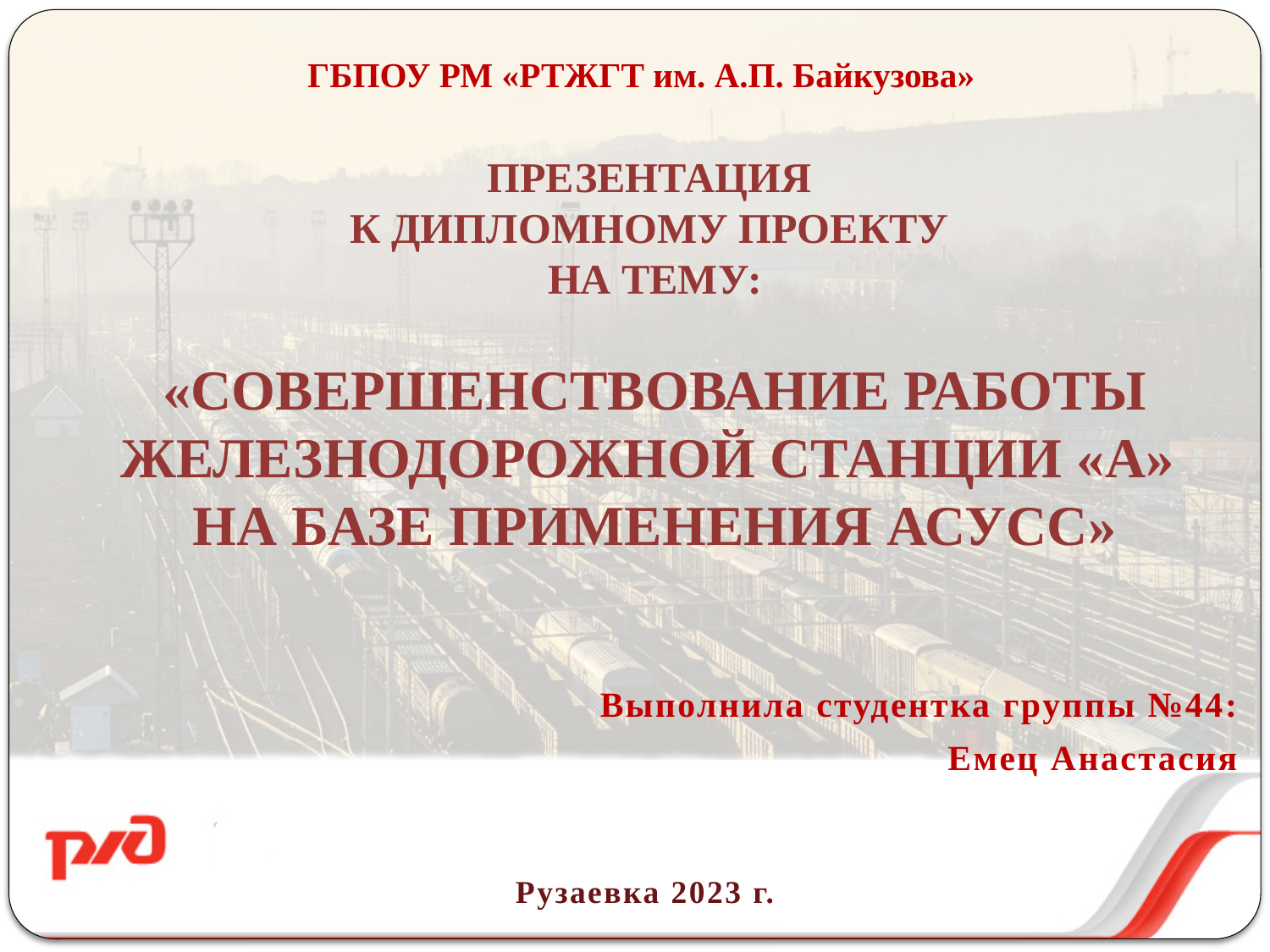

ГБПОУ РМ «РТЖГТ им. А.П. Байкузова»
ПРЕЗЕНТАЦИЯ
К ДИПЛОМНОМУ ПРОЕКТУ
НА ТЕМУ:

«СОВЕРШЕНСТВОВАНИЕ РАБОТЫ ЖЕЛЕЗНОДОРОЖНОЙ СТАНЦИИ «А»
НА БАЗЕ ПРИМЕНЕНИЯ АСУСС»
Выполнила студентка группы №44:
Емец Анастасия
Рузаевка 2023 г.